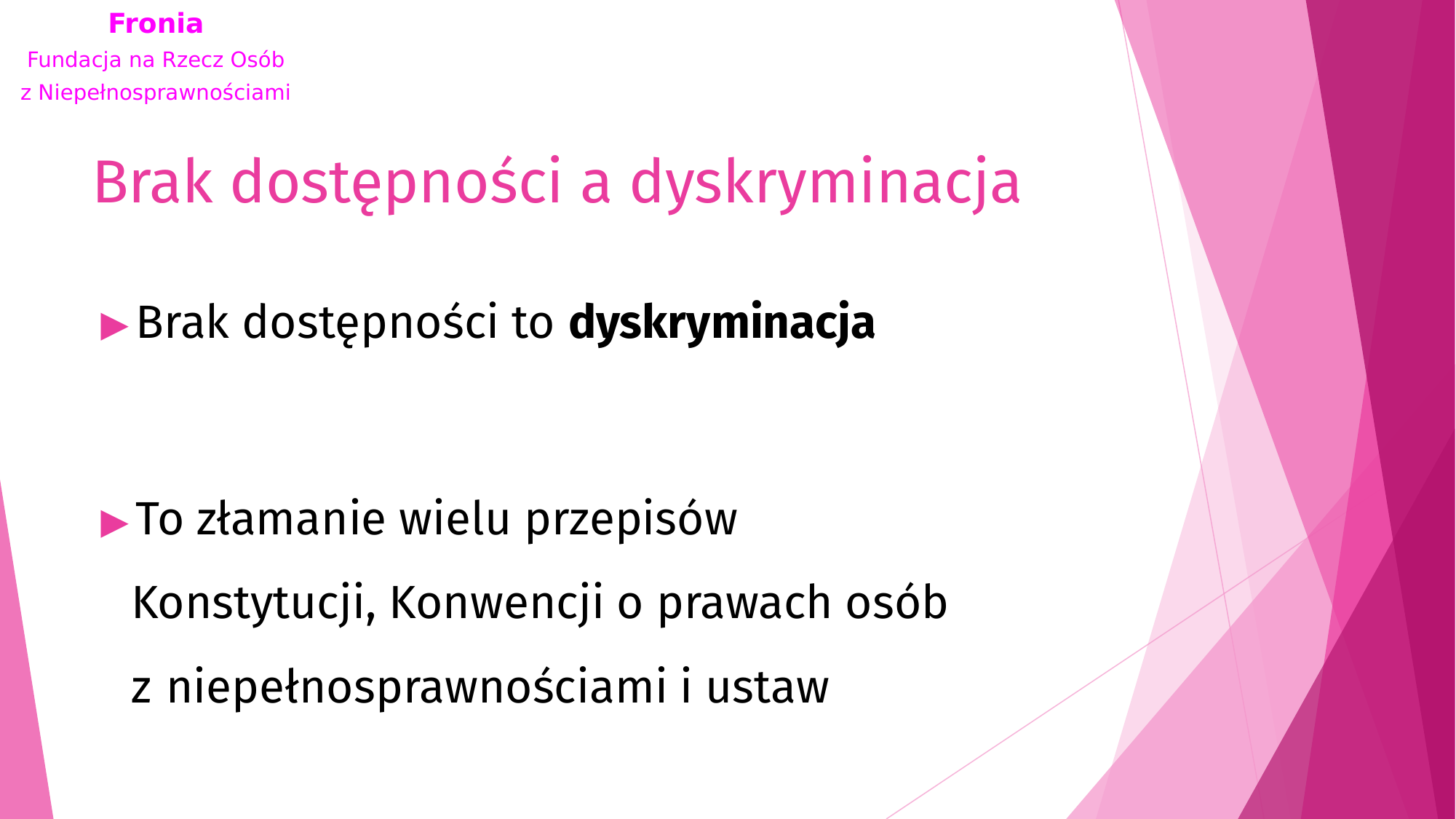

# Brak dostępności a dyskryminacja
Brak dostępności to dyskryminacja

To złamanie wielu przepisów Konstytucji, Konwencji o prawach osób z niepełnosprawnościami i ustaw